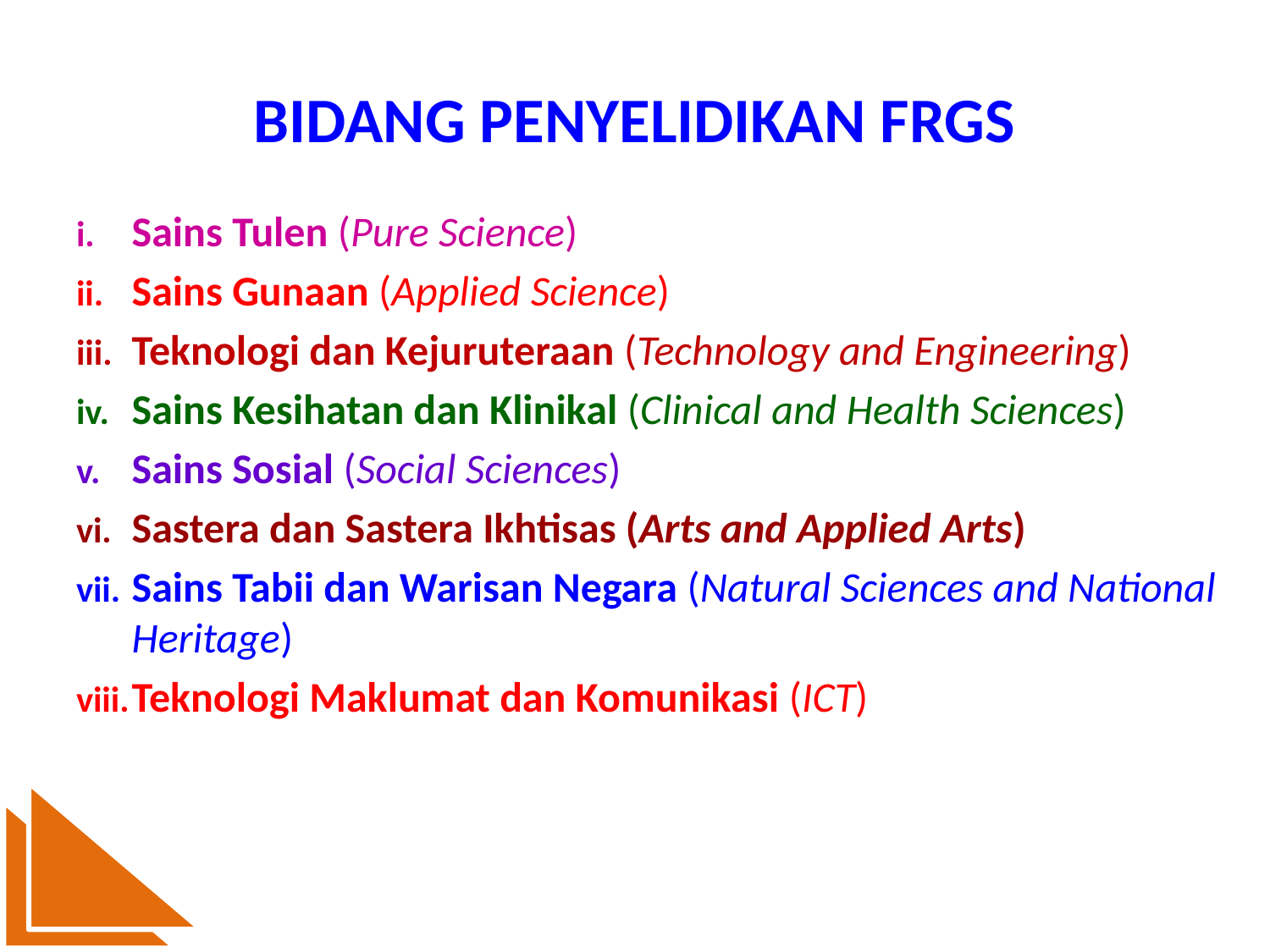

# BIDANG PENYELIDIKAN FRGS
Sains Tulen (Pure Science)
Sains Gunaan (Applied Science)
Teknologi dan Kejuruteraan (Technology and Engineering)
Sains Kesihatan dan Klinikal (Clinical and Health Sciences)
Sains Sosial (Social Sciences)
Sastera dan Sastera Ikhtisas (Arts and Applied Arts)
Sains Tabii dan Warisan Negara (Natural Sciences and National Heritage)
Teknologi Maklumat dan Komunikasi (ICT)